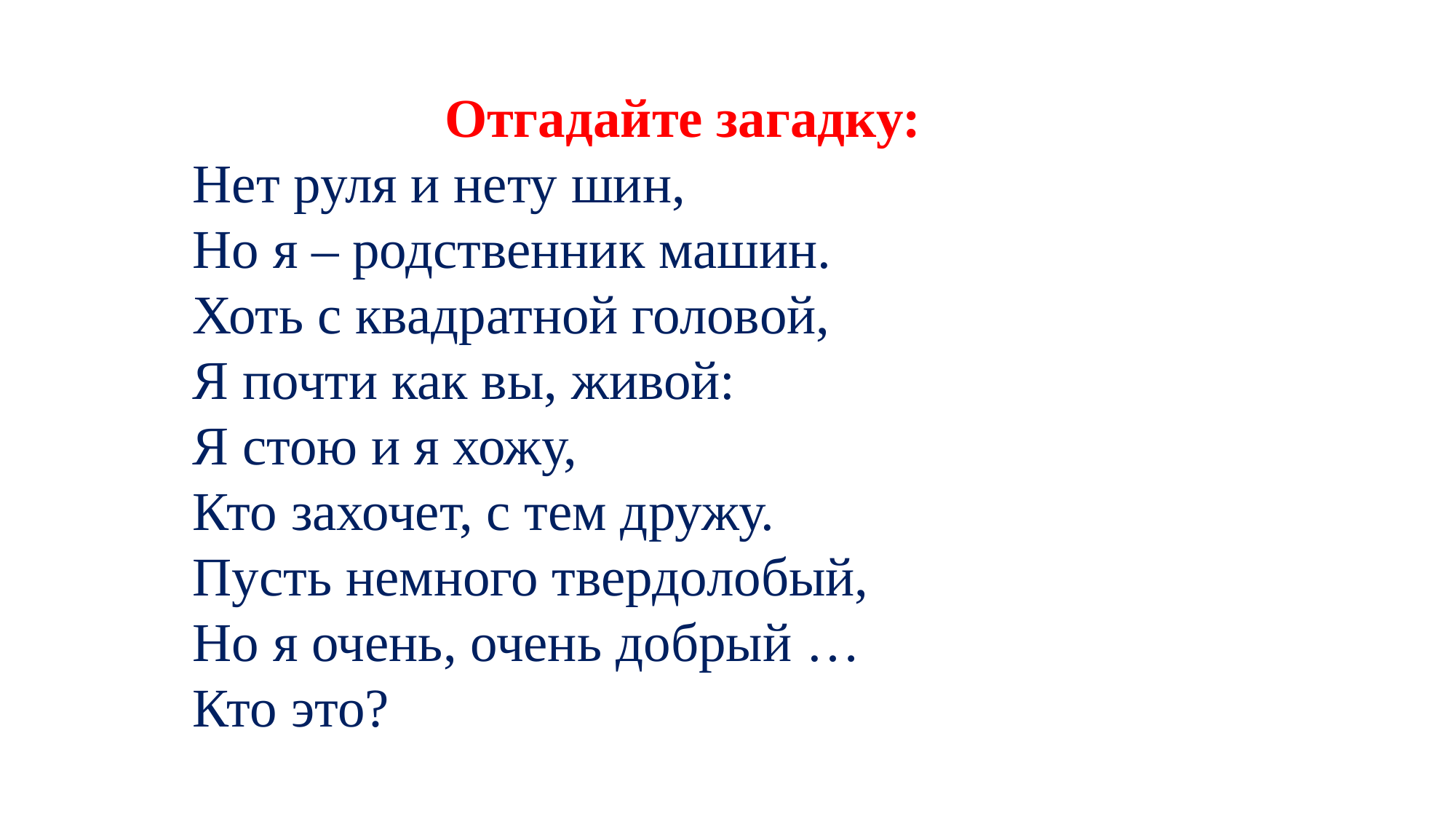

Отгадайте загадку:
Нет руля и нету шин,
Но я – родственник машин.
Хоть с квадратной головой,
Я почти как вы, живой:
Я стою и я хожу,
Кто захочет, с тем дружу.
Пусть немного твердолобый,
Но я очень, очень добрый …
Кто это?